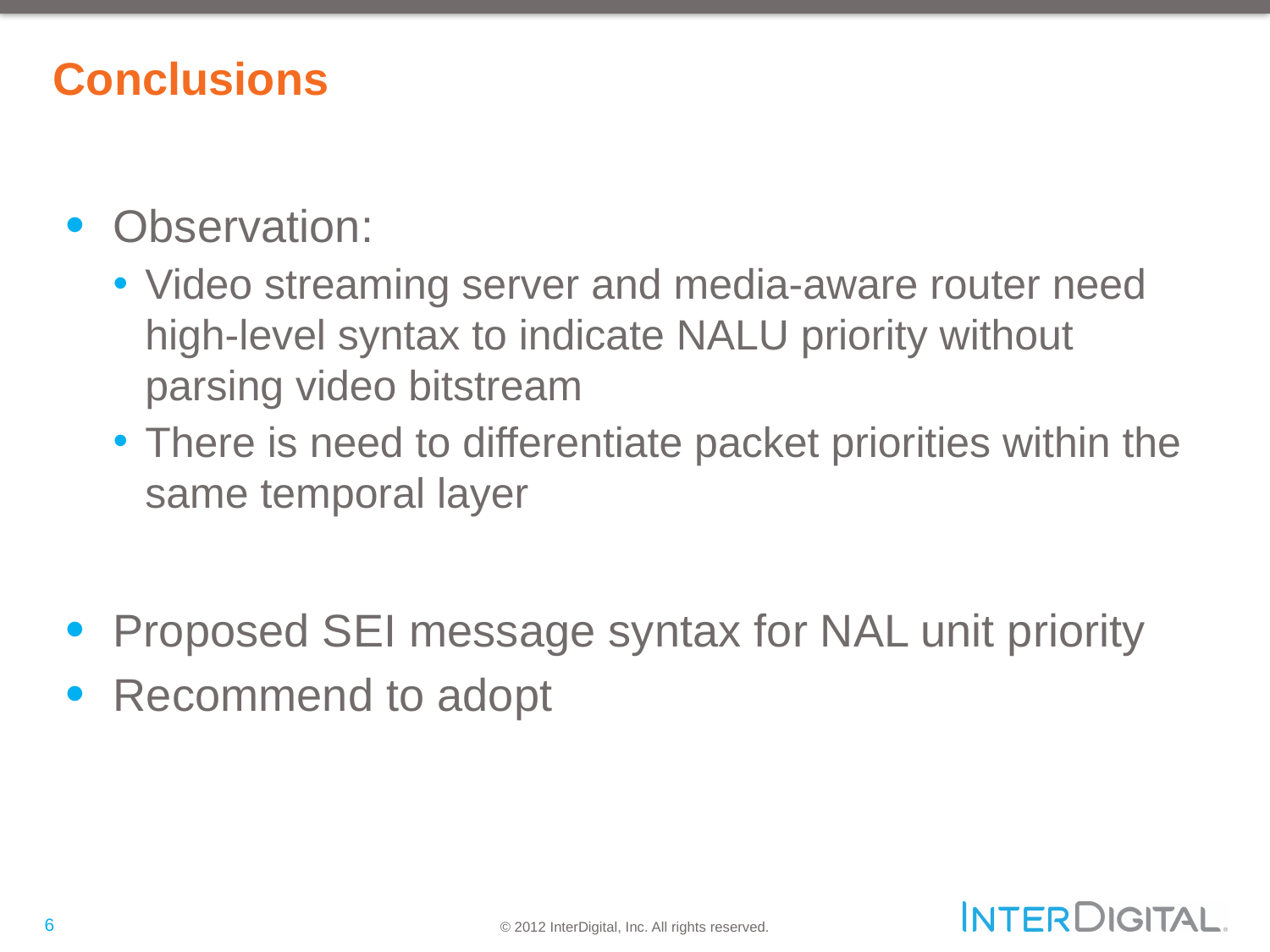

# Conclusions
Observation:
Video streaming server and media-aware router need high-level syntax to indicate NALU priority without parsing video bitstream
There is need to differentiate packet priorities within the same temporal layer

Proposed SEI message syntax for NAL unit priority
Recommend to adopt